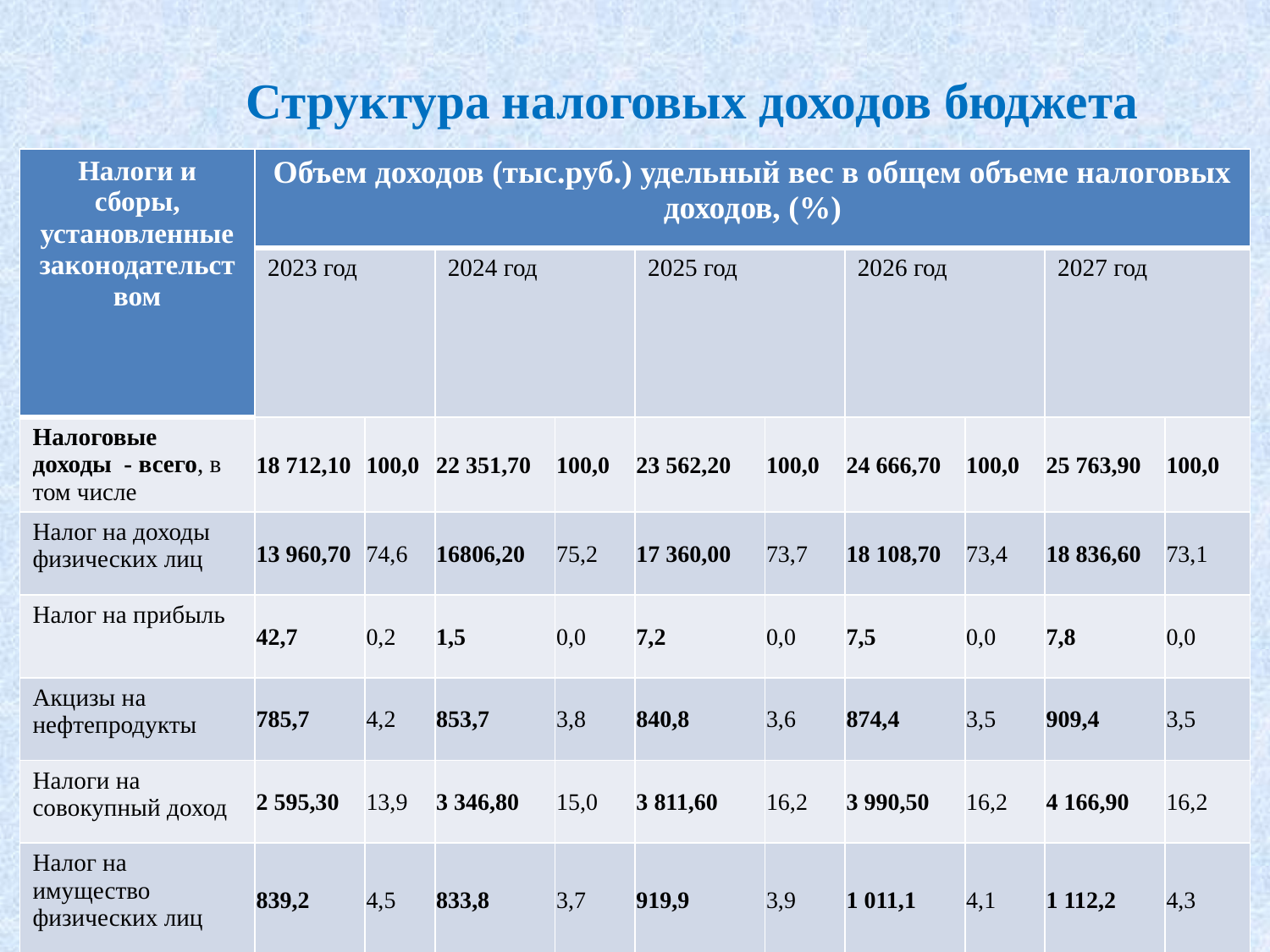

# Структура налоговых доходов бюджета
| Налоги и сборы, установленные законодательством | Объем доходов (тыс.руб.) удельный вес в общем объеме налоговых доходов, (%) |  |  |  |  |  |  |  |  |  |
| --- | --- | --- | --- | --- | --- | --- | --- | --- | --- | --- |
|  | 2023 год |  | 2024 год |  | 2025 год |  | 2026 год |  | 2027 год |  |
| Налоговые доходы - всего, в том числе | 18 712,10 | 100,0 | 22 351,70 | 100,0 | 23 562,20 | 100,0 | 24 666,70 | 100,0 | 25 763,90 | 100,0 |
| Налог на доходы физических лиц | 13 960,70 | 74,6 | 16806,20 | 75,2 | 17 360,00 | 73,7 | 18 108,70 | 73,4 | 18 836,60 | 73,1 |
| Налог на прибыль | 42,7 | 0,2 | 1,5 | 0,0 | 7,2 | 0,0 | 7,5 | 0,0 | 7,8 | 0,0 |
| Акцизы на нефтепродукты | 785,7 | 4,2 | 853,7 | 3,8 | 840,8 | 3,6 | 874,4 | 3,5 | 909,4 | 3,5 |
| Налоги на совокупный доход | 2 595,30 | 13,9 | 3 346,80 | 15,0 | 3 811,60 | 16,2 | 3 990,50 | 16,2 | 4 166,90 | 16,2 |
| Налог на имущество физических лиц | 839,2 | 4,5 | 833,8 | 3,7 | 919,9 | 3,9 | 1 011,1 | 4,1 | 1 112,2 | 4,3 |
| Земельный налог | 461,3 | 2,5 | 509,7 | 2,3 | 622,7 | 2,6 | 674,5 | 2,7 | 731 | 2,8 |